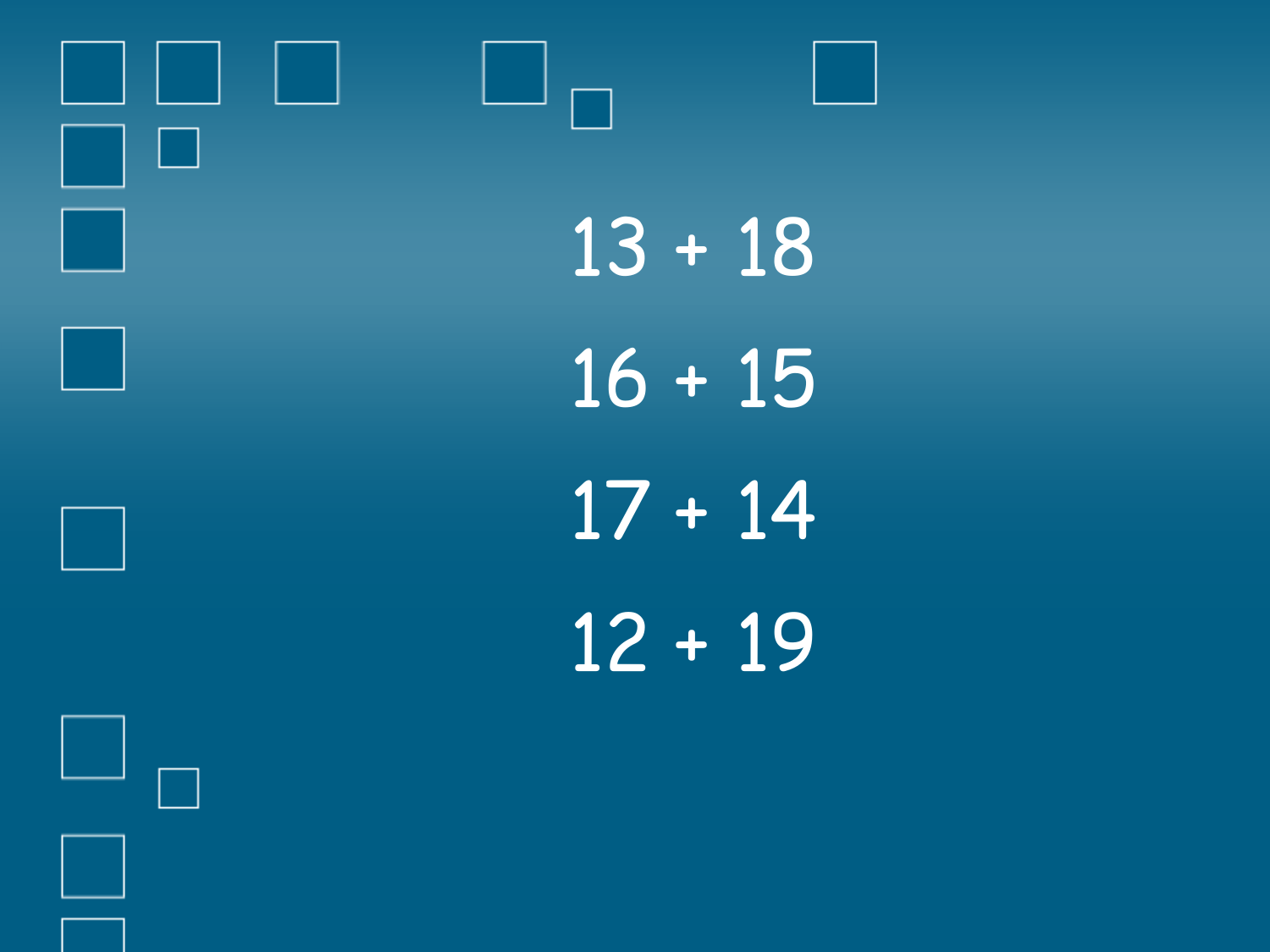

13 + 18
16 + 15
17 + 14
12 + 19